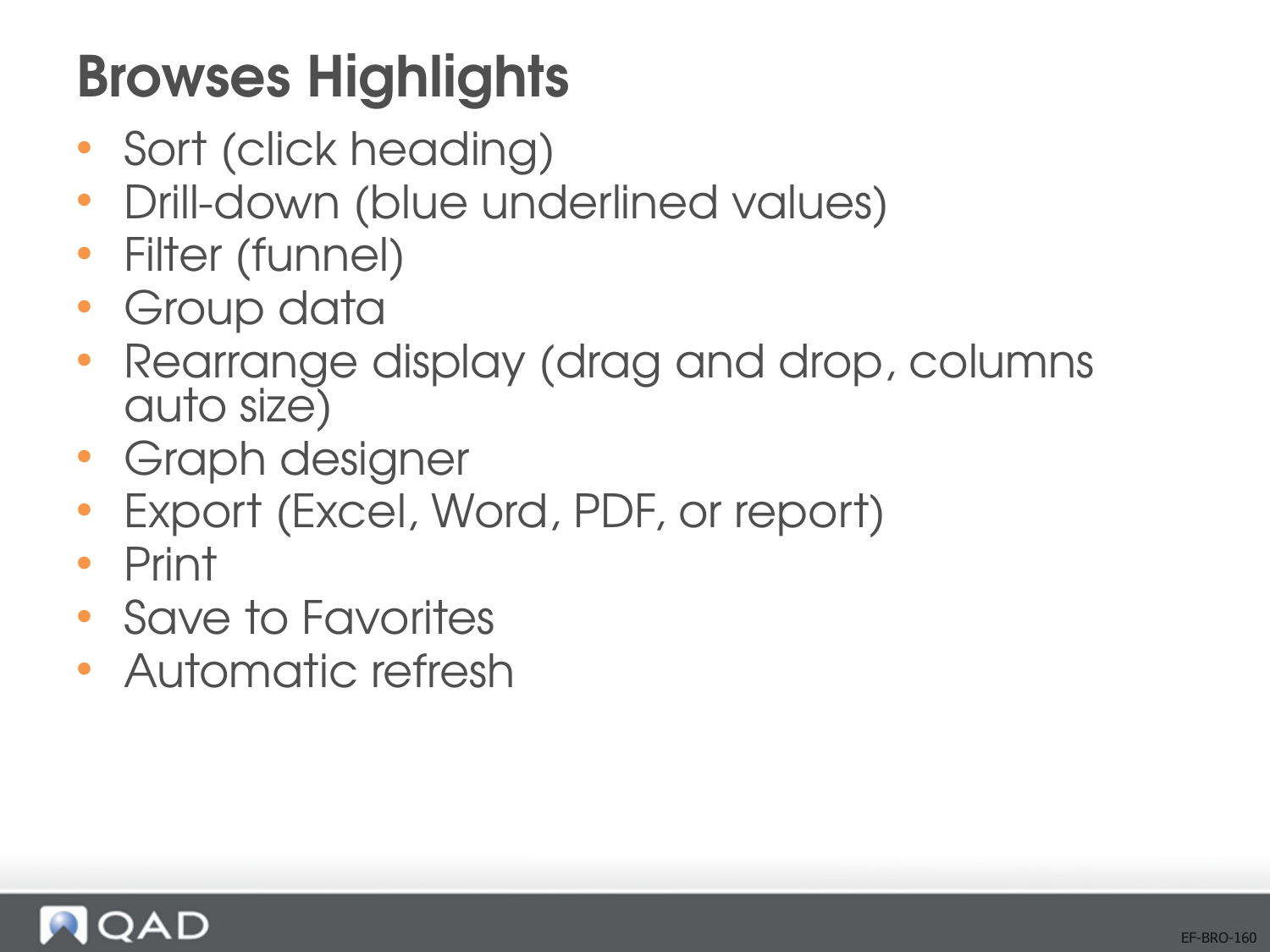

# Browses Highlights
Sort (click heading)
Drill-down (blue underlined values)
Filter (funnel)
Group data
Rearrange display (drag and drop, columns auto size)
Graph designer
Export (Excel, Word, PDF, or report)
Print
Save to Favorites
Automatic refresh
EF-BRO-160